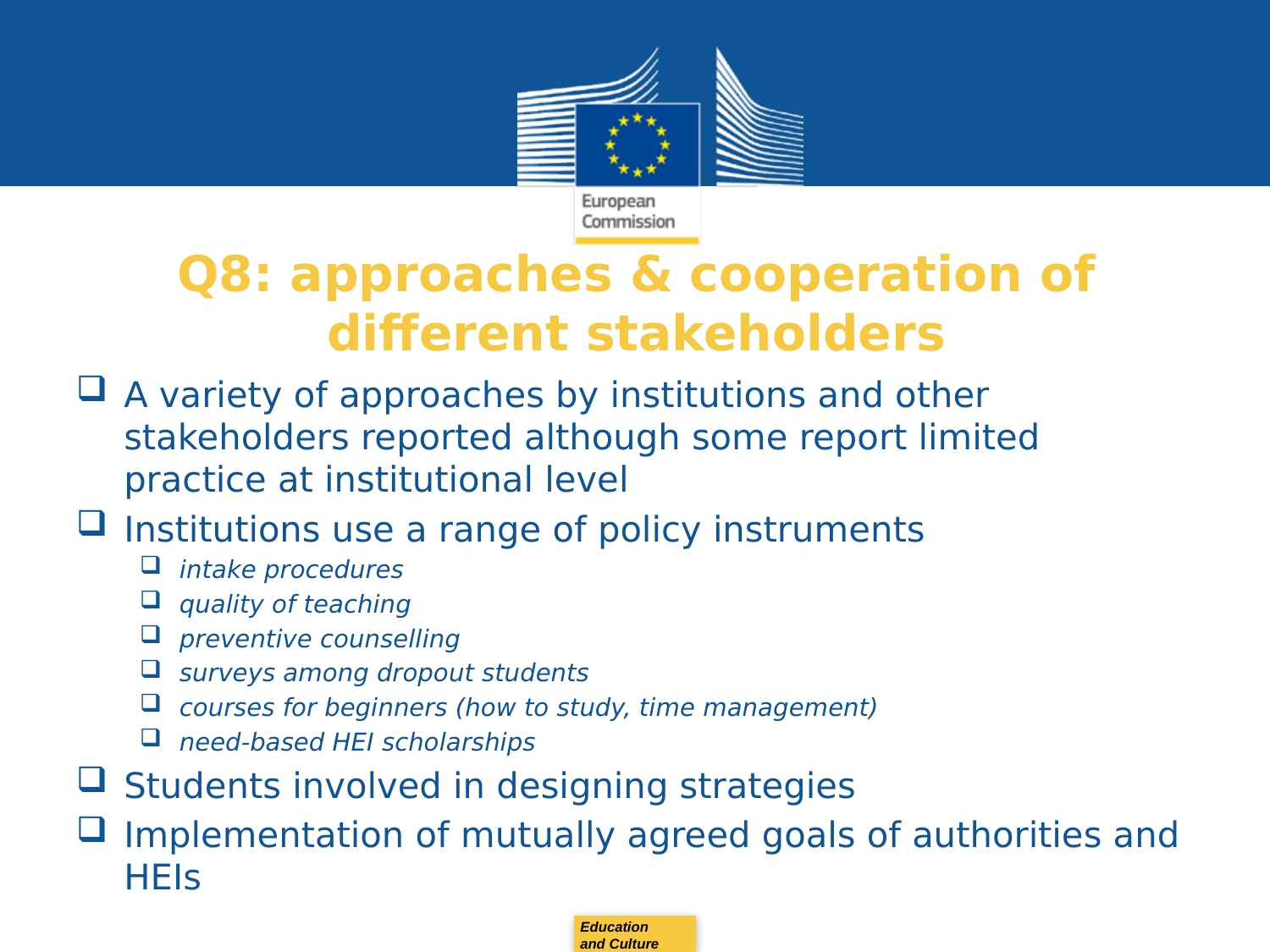

# Q8: approaches & cooperation of different stakeholders
A variety of approaches by institutions and other stakeholders reported although some report limited practice at institutional level
Institutions use a range of policy instruments
intake procedures
quality of teaching
preventive counselling
surveys among dropout students
courses for beginners (how to study, time management)
need-based HEI scholarships
Students involved in designing strategies
Implementation of mutually agreed goals of authorities and HEIs

Education
and Culture